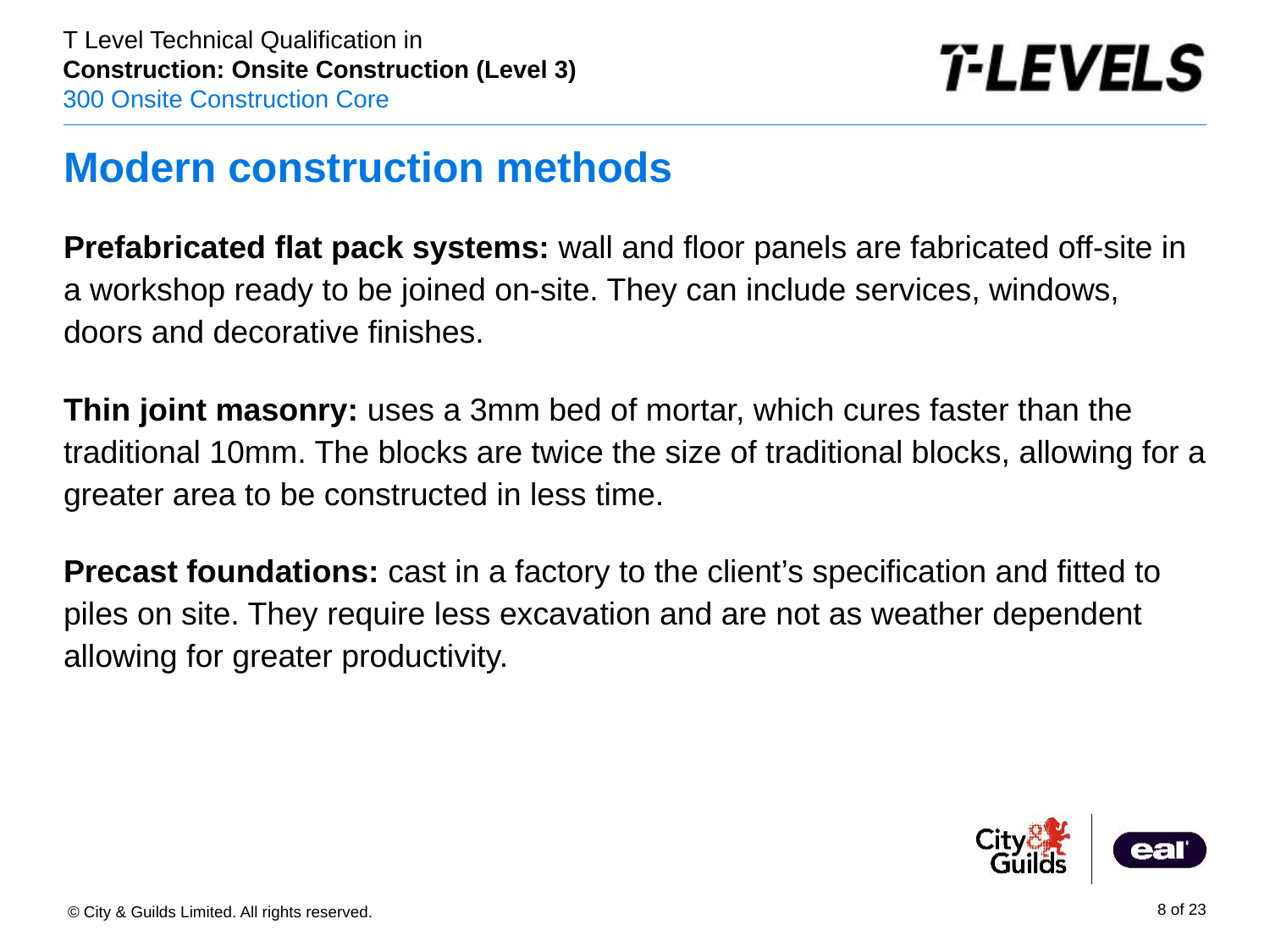

# Modern construction methods
Prefabricated flat pack systems: wall and floor panels are fabricated off-site in a workshop ready to be joined on-site. They can include services, windows, doors and decorative finishes.
Thin joint masonry: uses a 3mm bed of mortar, which cures faster than the traditional 10mm. The blocks are twice the size of traditional blocks, allowing for a greater area to be constructed in less time.
Precast foundations: cast in a factory to the client’s specification and fitted to piles on site. They require less excavation and are not as weather dependent allowing for greater productivity.